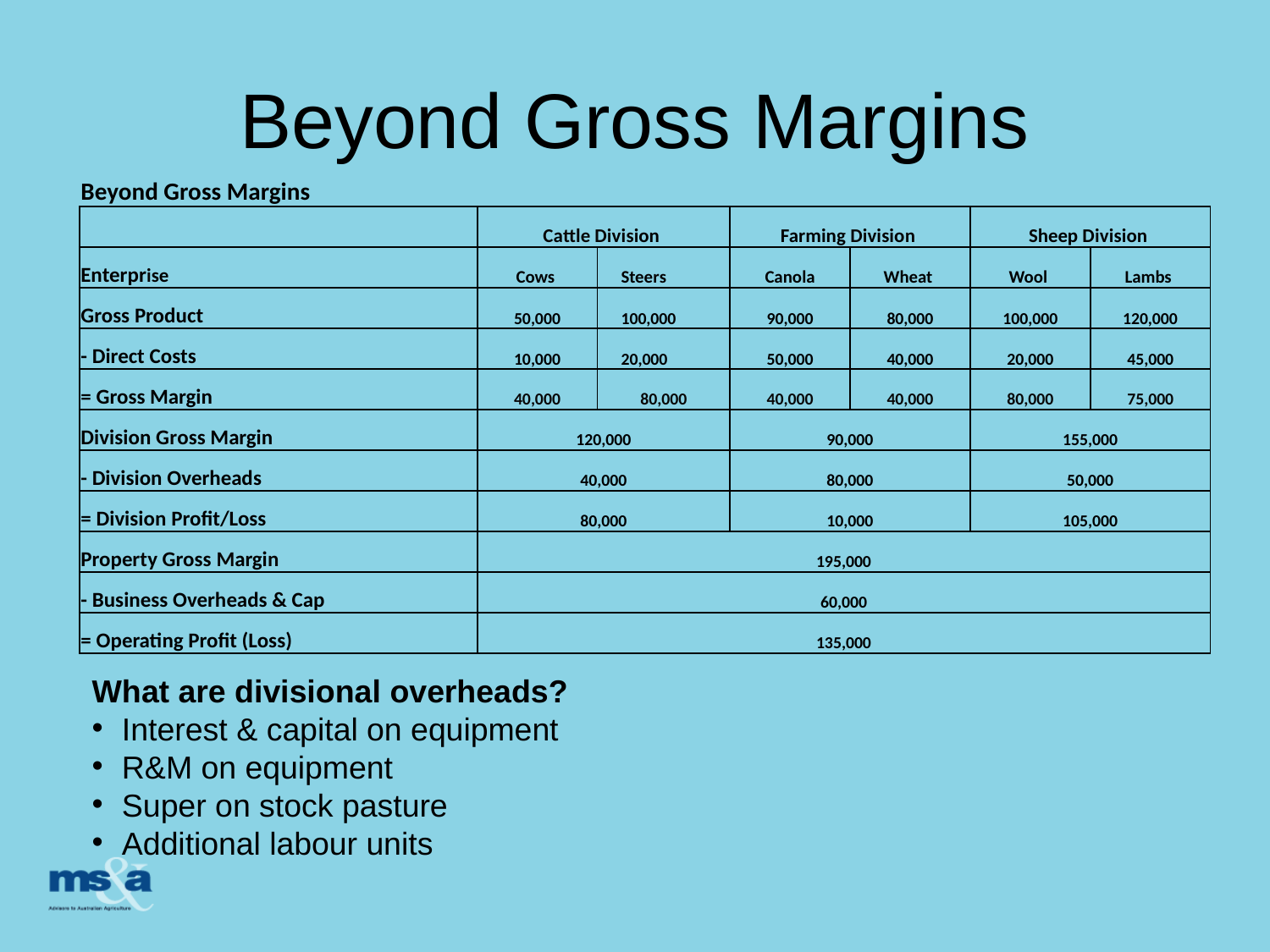

# Beyond Gross Margins
| Beyond Gross Margins |  |  |  |  |  |  |
| --- | --- | --- | --- | --- | --- | --- |
|  | Cattle Division |  | Farming Division |  | Sheep Division |  |
| Enterprise | Cows | Steers | Canola | Wheat | Wool | Lambs |
| Gross Product | 50,000 | 100,000 | 90,000 | 80,000 | 100,000 | 120,000 |
| - Direct Costs | 10,000 | 20,000 | 50,000 | 40,000 | 20,000 | 45,000 |
| = Gross Margin | 40,000 | 80,000 | 40,000 | 40,000 | 80,000 | 75,000 |
| Division Gross Margin | 120,000 |  | 90,000 |  | 155,000 |  |
| - Division Overheads | 40,000 |  | 80,000 |  | 50,000 |  |
| = Division Profit/Loss | 80,000 |  | 10,000 |  | 105,000 |  |
| Property Gross Margin | 195,000 |  |  |  |  |  |
| - Business Overheads & Cap | 60,000 |  |  |  |  |  |
| = Operating Profit (Loss) | 135,000 |  |  |  |  |  |
What are divisional overheads?
Interest & capital on equipment
R&M on equipment
Super on stock pasture
Additional labour units